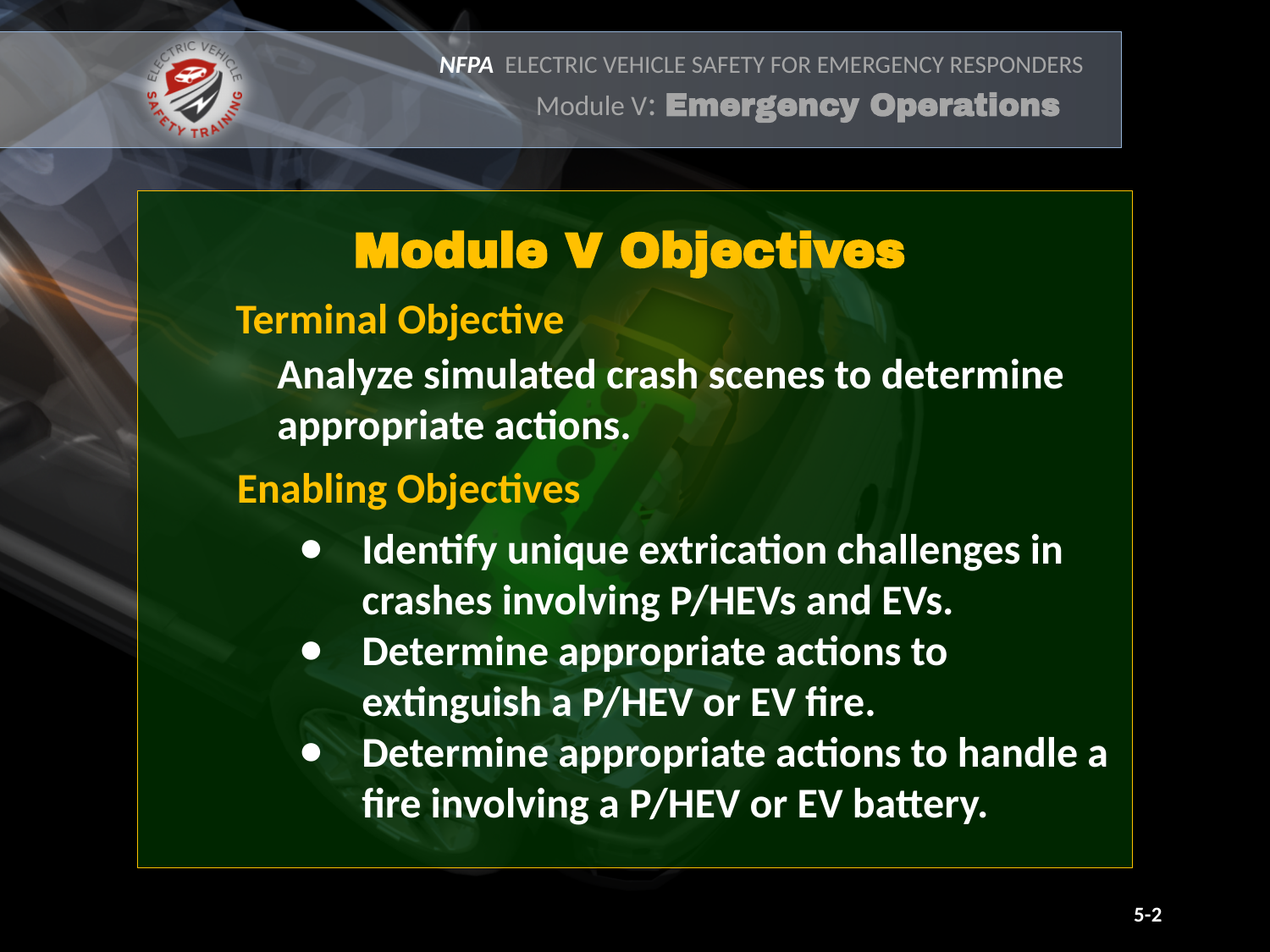

Module V Objectives
Terminal Objective
Analyze simulated crash scenes to determine
appropriate actions.
Enabling Objectives
Identify unique extrication challenges in
	crashes involving P/HEVs and EVs.
Determine appropriate actions to extinguish a P/HEV or EV fire.
Determine appropriate actions to handle a fire involving a P/HEV or EV battery.
5-2